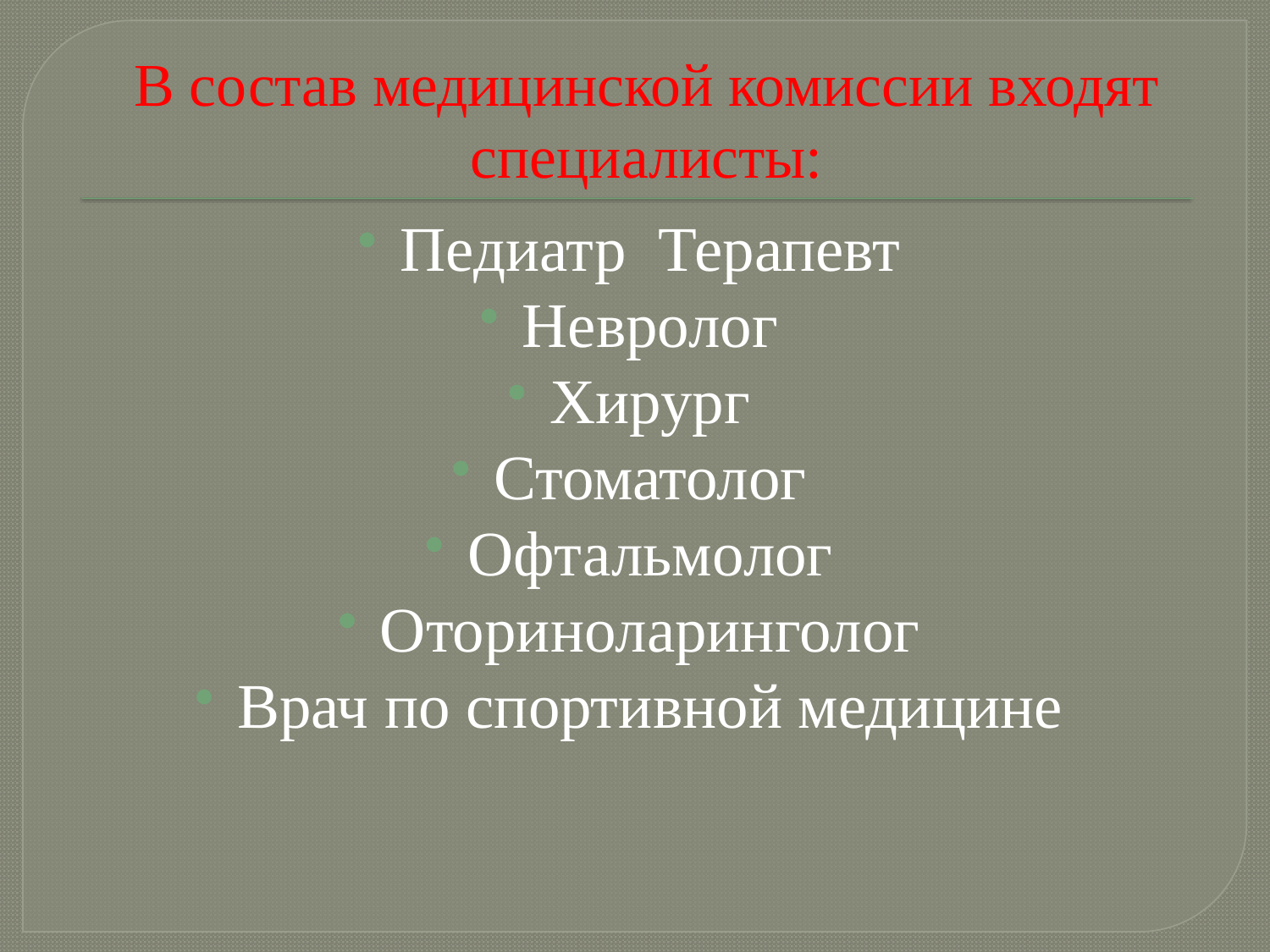

# В состав медицинской комиссии входят специалисты:
Педиатр  Терапевт
Невролог
Хирург
Стоматолог
Офтальмолог
Оториноларинголог
Врач по спортивной медицине